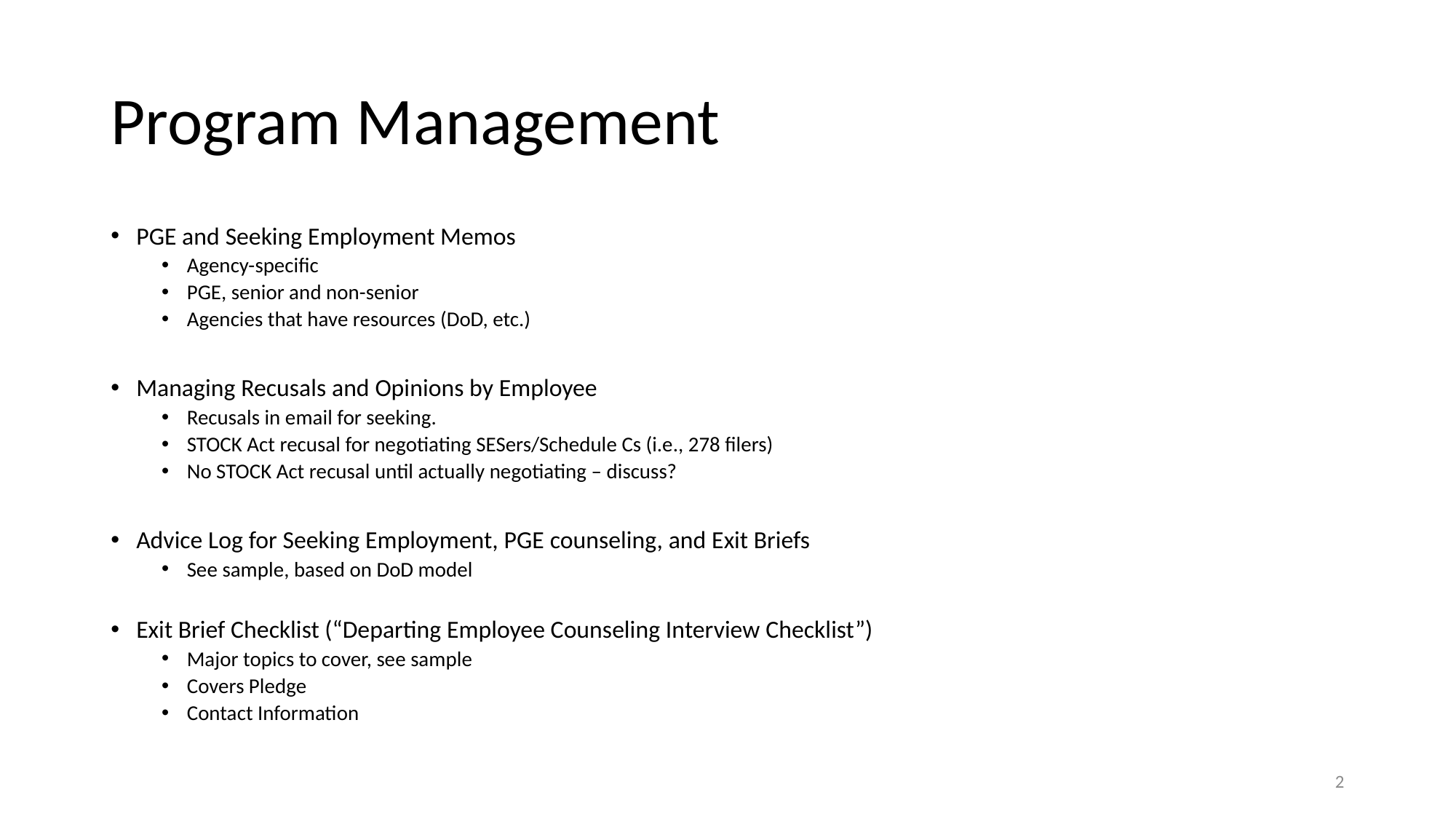

# Program Management
PGE and Seeking Employment Memos
Agency-specific
PGE, senior and non-senior
Agencies that have resources (DoD, etc.)

Managing Recusals and Opinions by Employee
Recusals in email for seeking.
STOCK Act recusal for negotiating SESers/Schedule Cs (i.e., 278 filers)
No STOCK Act recusal until actually negotiating – discuss?

Advice Log for Seeking Employment, PGE counseling, and Exit Briefs
See sample, based on DoD model

Exit Brief Checklist (“Departing Employee Counseling Interview Checklist”)
Major topics to cover, see sample
Covers Pledge
Contact Information

2